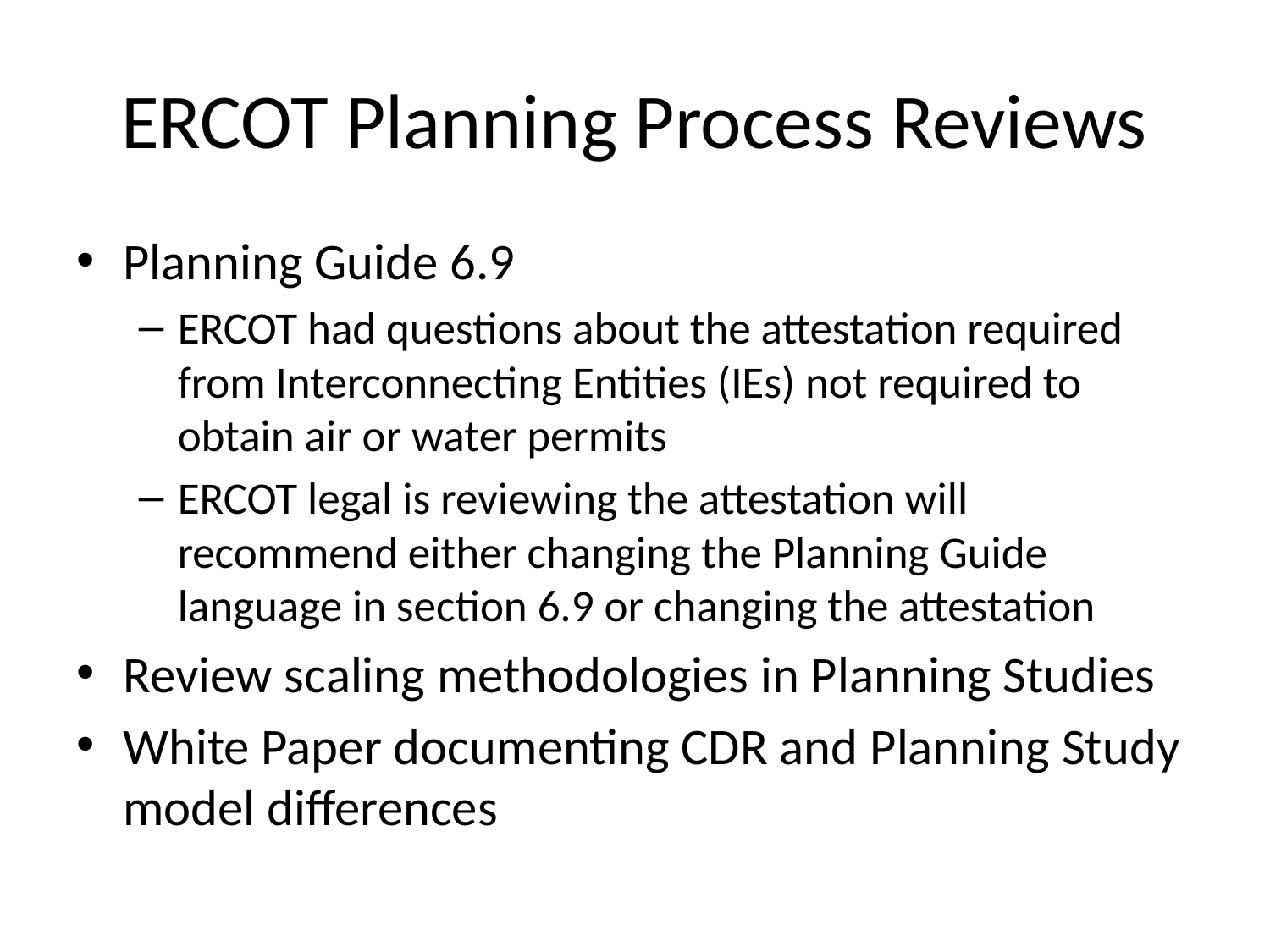

# ERCOT Planning Process Reviews
Planning Guide 6.9
ERCOT had questions about the attestation required from Interconnecting Entities (IEs) not required to obtain air or water permits
ERCOT legal is reviewing the attestation will recommend either changing the Planning Guide language in section 6.9 or changing the attestation
Review scaling methodologies in Planning Studies
White Paper documenting CDR and Planning Study model differences